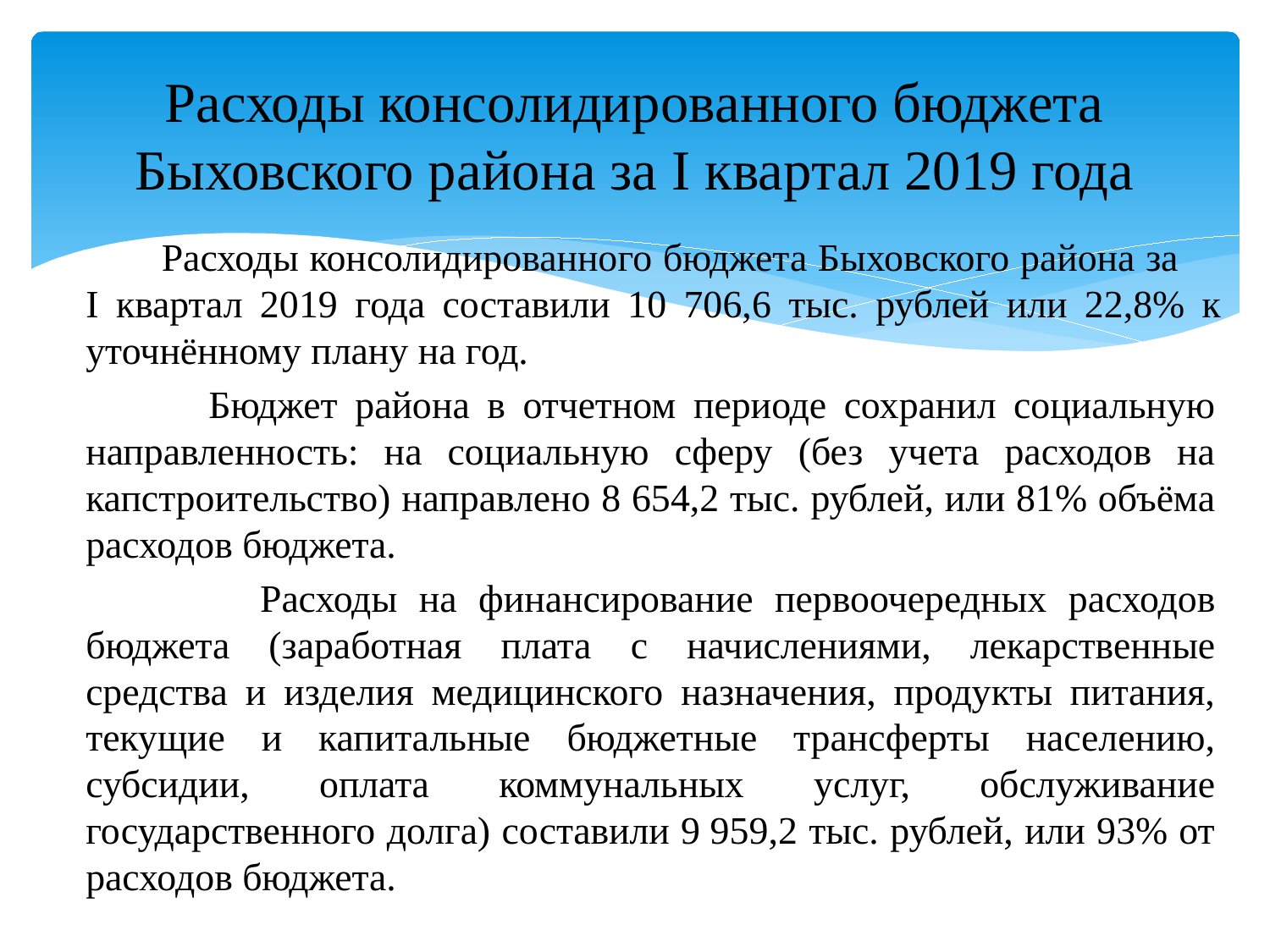

# Расходы консолидированного бюджета Быховского района за I квартал 2019 года
       Расходы консолидированного бюджета Быховского района за     I квартал 2019 года составили 10 706,6 тыс. рублей или 22,8% к уточнённому плану на год.
       Бюджет района в отчетном периоде сохранил социальную направленность: на социальную сферу (без учета расходов на капстроительство) направлено 8 654,2 тыс. рублей, или 81% объёма расходов бюджета.
        Расходы на финансирование первоочередных расходов бюджета (заработная плата с начислениями, лекарственные средства и изделия медицинского назначения, продукты питания, текущие и капитальные бюджетные трансферты населению, субсидии, оплата коммунальных услуг, обслуживание государственного долга) составили 9 959,2 тыс. рублей, или 93% от расходов бюджета.